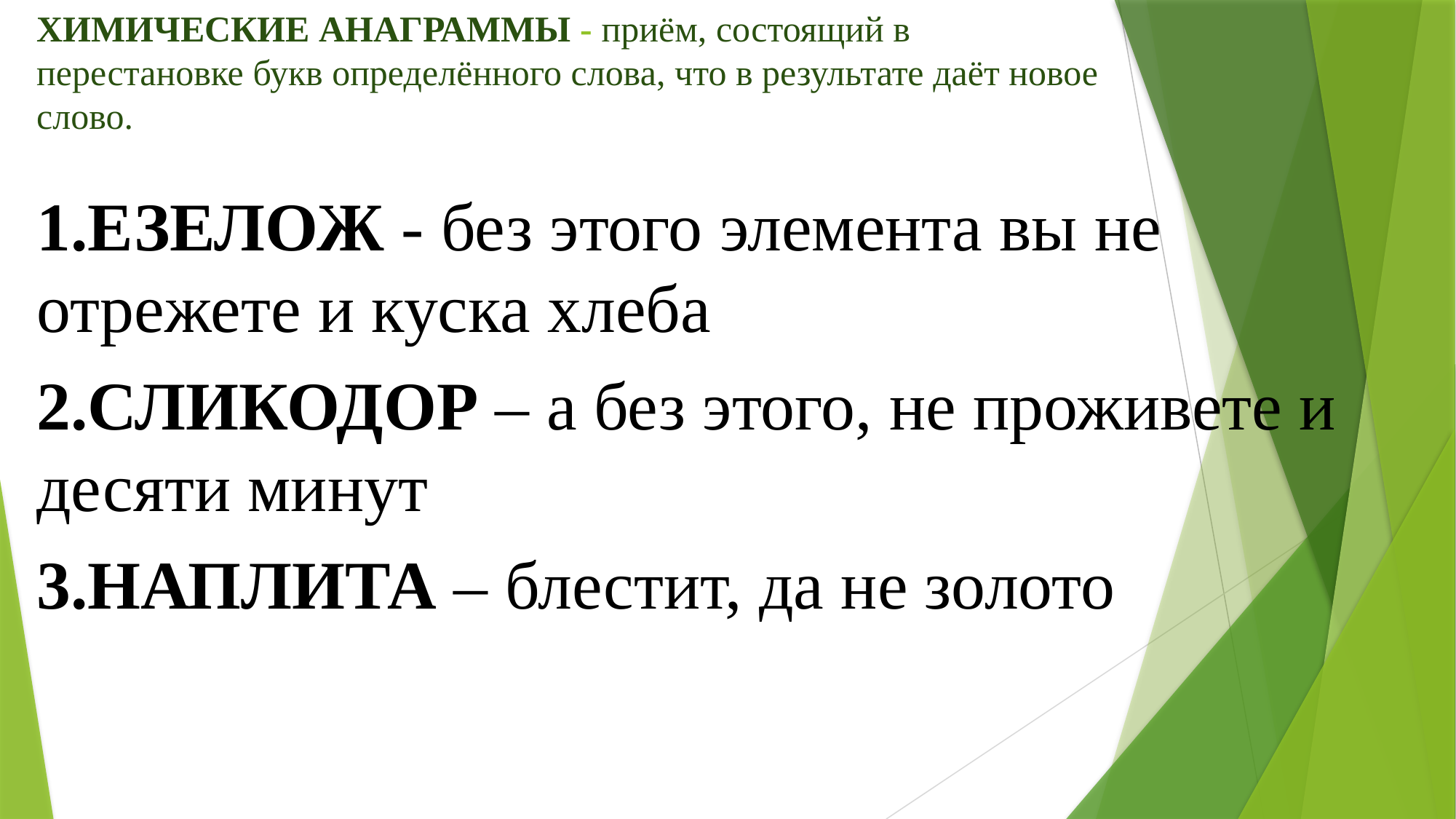

# ХИМИЧЕСКИЕ АНАГРАММЫ - приём, состоящий в перестановке букв определённого слова, что в результате даёт новое слово.
1.ЕЗЕЛОЖ - без этого элемента вы не отрежете и куска хлеба
2.СЛИКОДОР – а без этого, не проживете и десяти минут
3.НАПЛИТА – блестит, да не золото